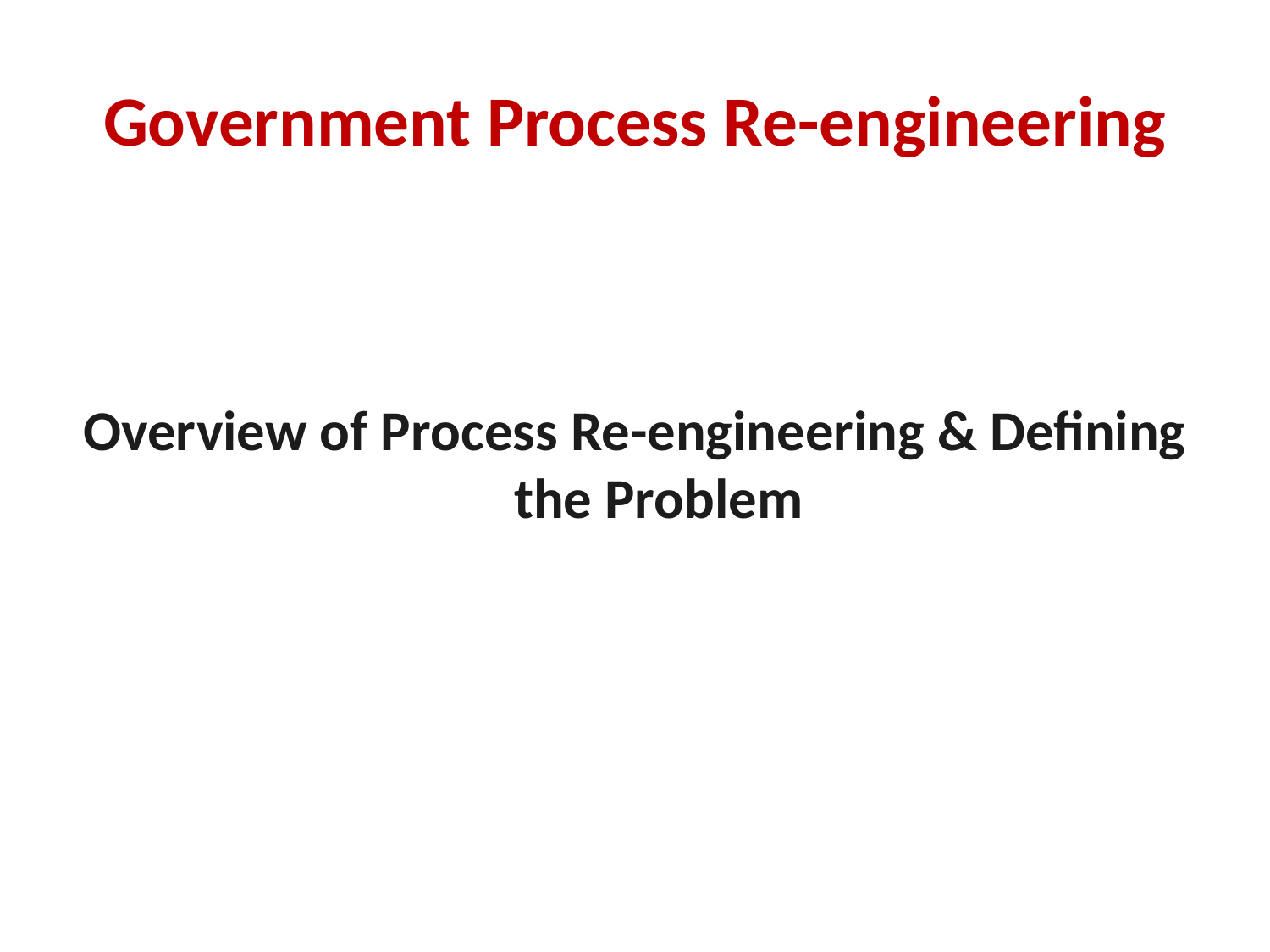

# Government Process Re-engineering

Overview of Process Re-engineering & Defining the Problem